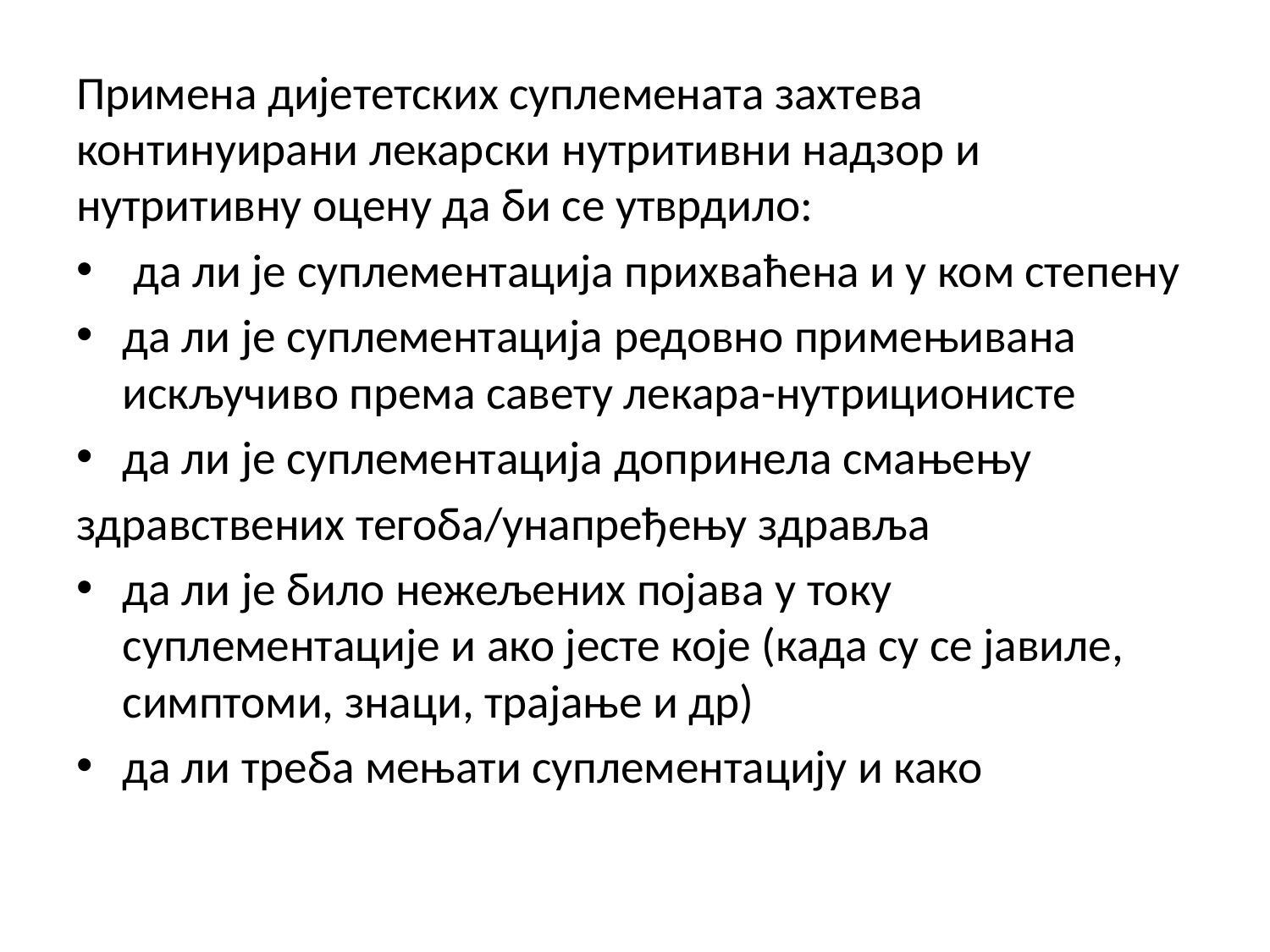

Примена дијететских суплемената захтева континуирани лекарски нутритивни надзор и нутритивну оцену да би се утврдило:
 да ли је суплементација прихваћена и у ком степену
да ли је суплементација редовно примењивана искључиво према савету лекара-нутриционисте
да ли је суплементација допринела смањењу
здравствених тегоба/унапређењу здравља
да ли је било нежељених појава у току суплементације и ако јесте које (када су се јавиле, симптоми, знаци, трајање и др)
да ли треба мењати суплементацију и како